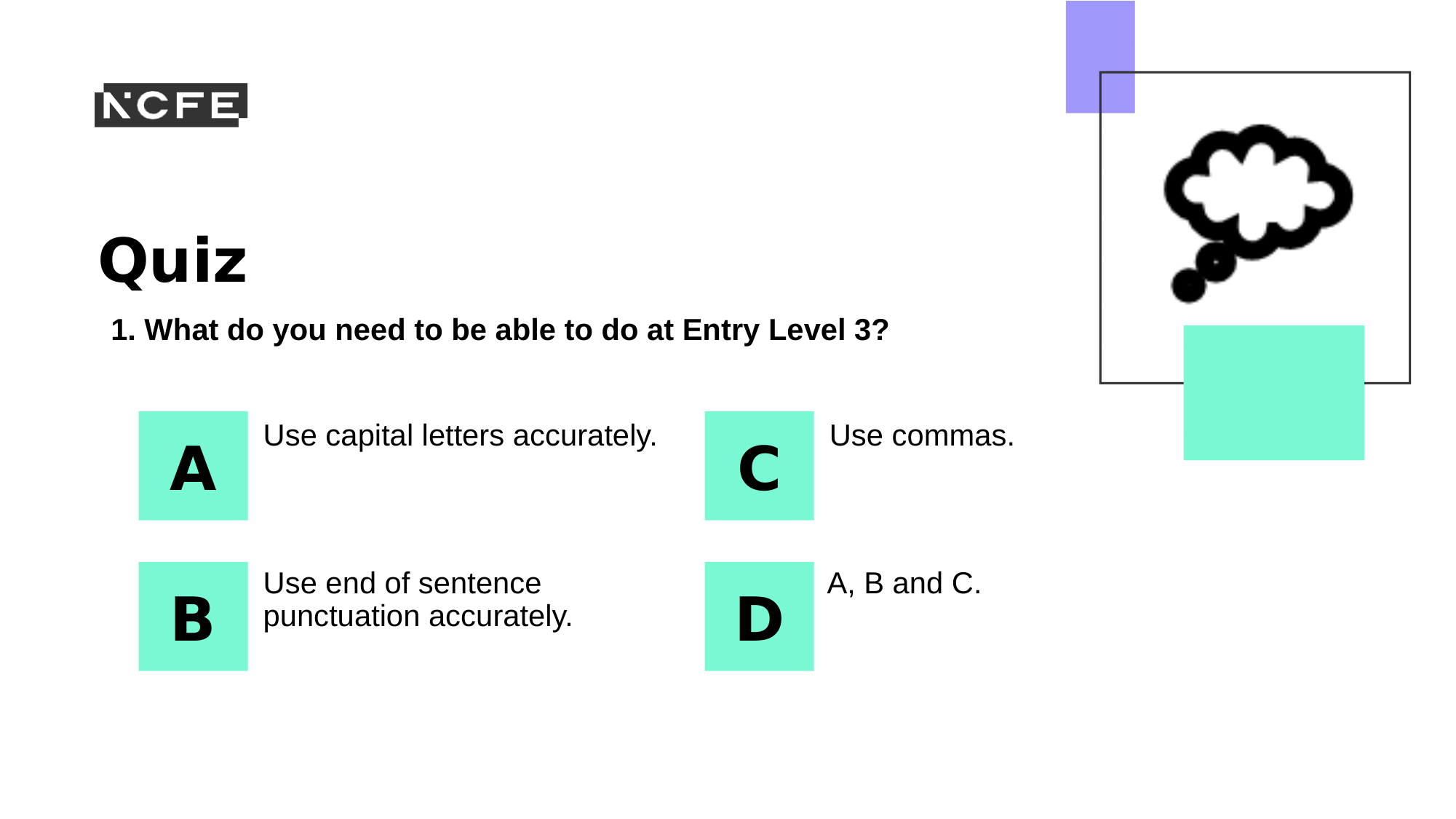

1. What do you need to be able to do at Entry Level 3?

Use capital letters accurately.

Use commas.

Use end of sentence punctuation accurately.

A, B and C.